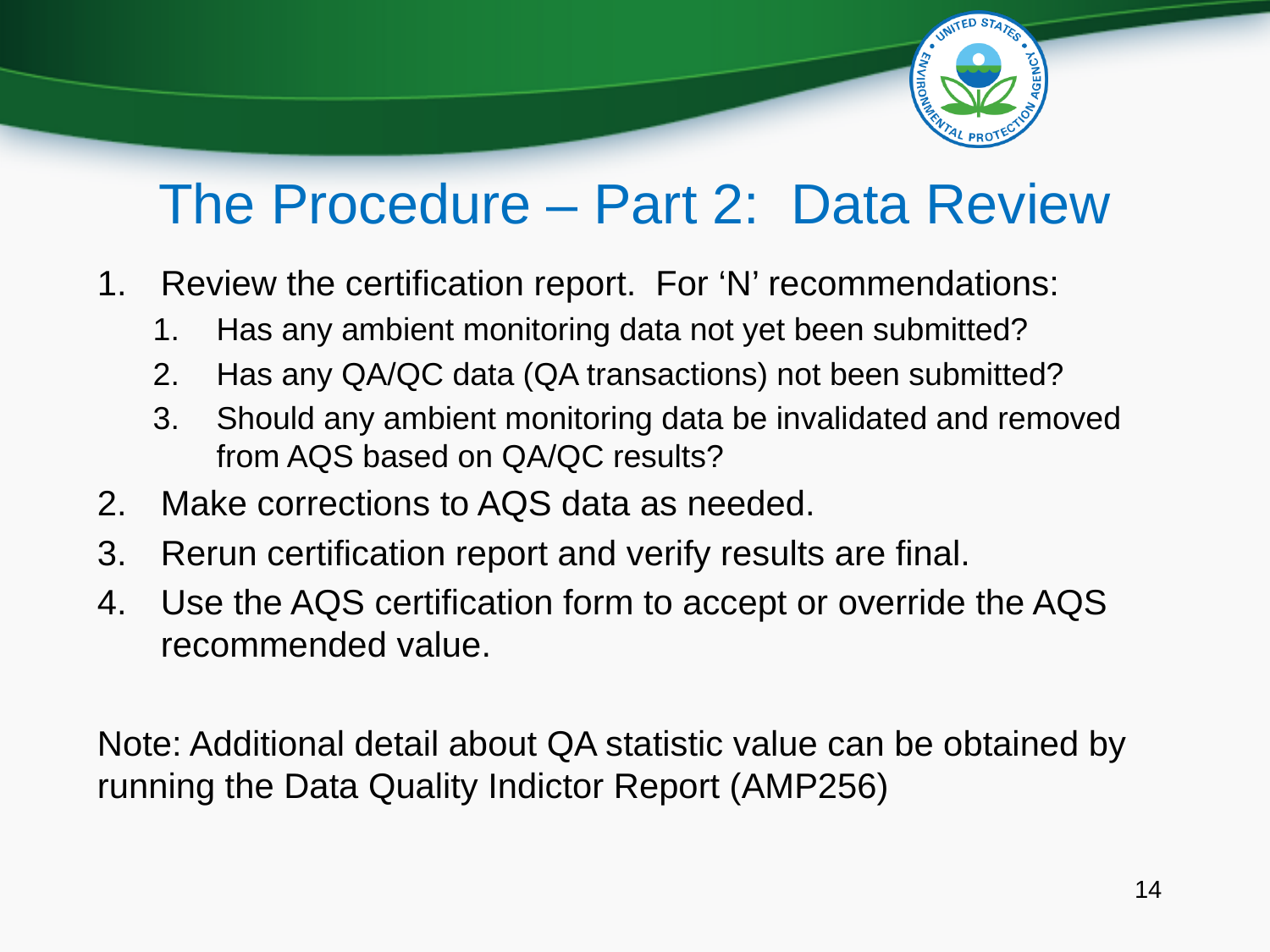

# The Procedure – Part 2:  Data Review
Review the certification report.  For ‘N’ recommendations:
Has any ambient monitoring data not yet been submitted?
Has any QA/QC data (QA transactions) not been submitted?
Should any ambient monitoring data be invalidated and removed from AQS based on QA/QC results?
Make corrections to AQS data as needed.
Rerun certification report and verify results are final.
Use the AQS certification form to accept or override the AQS recommended value.

Note: Additional detail about QA statistic value can be obtained by running the Data Quality Indictor Report (AMP256)

14